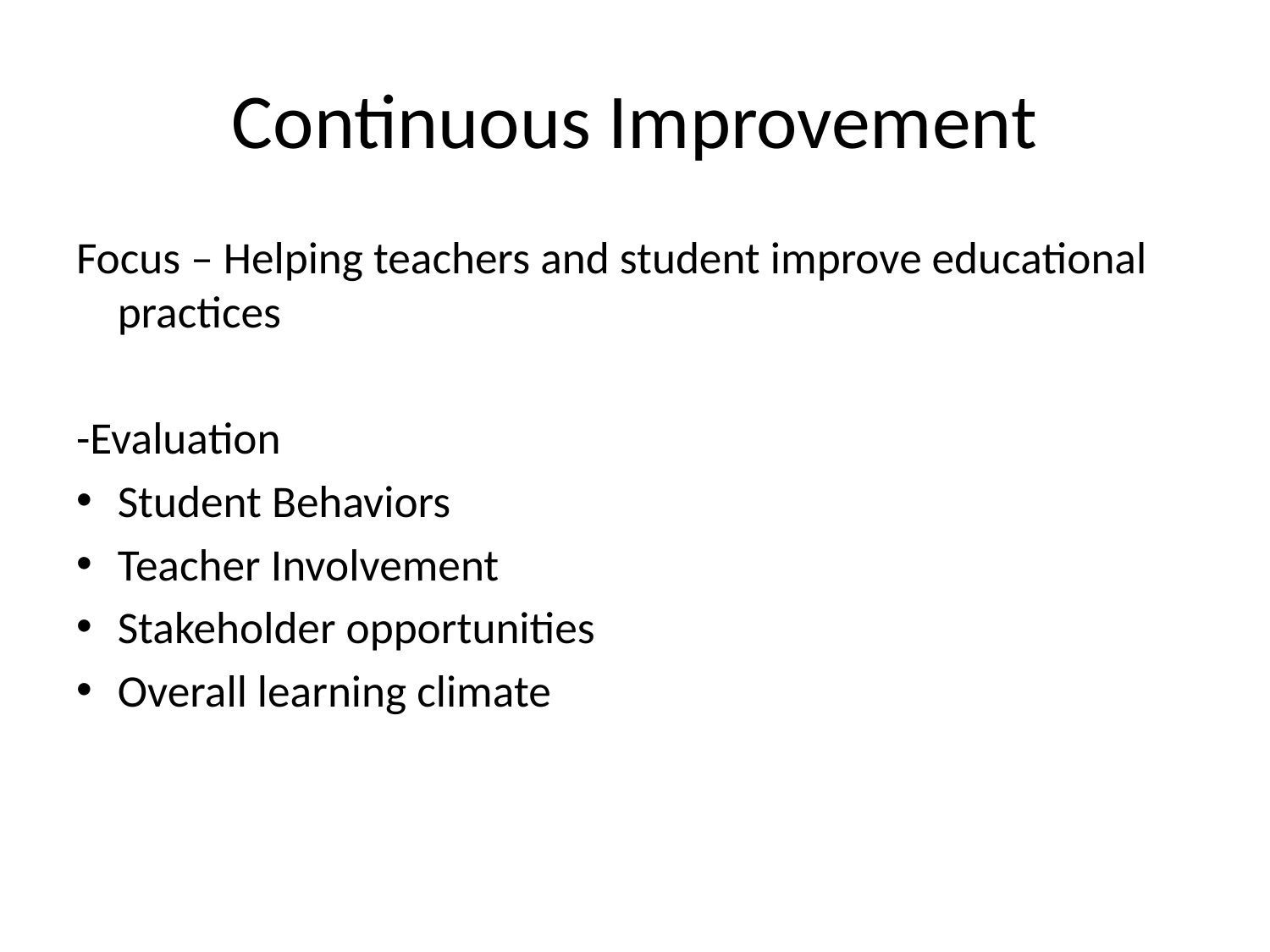

# Continuous Improvement
Focus – Helping teachers and student improve educational practices

-Evaluation
Student Behaviors
Teacher Involvement
Stakeholder opportunities
Overall learning climate